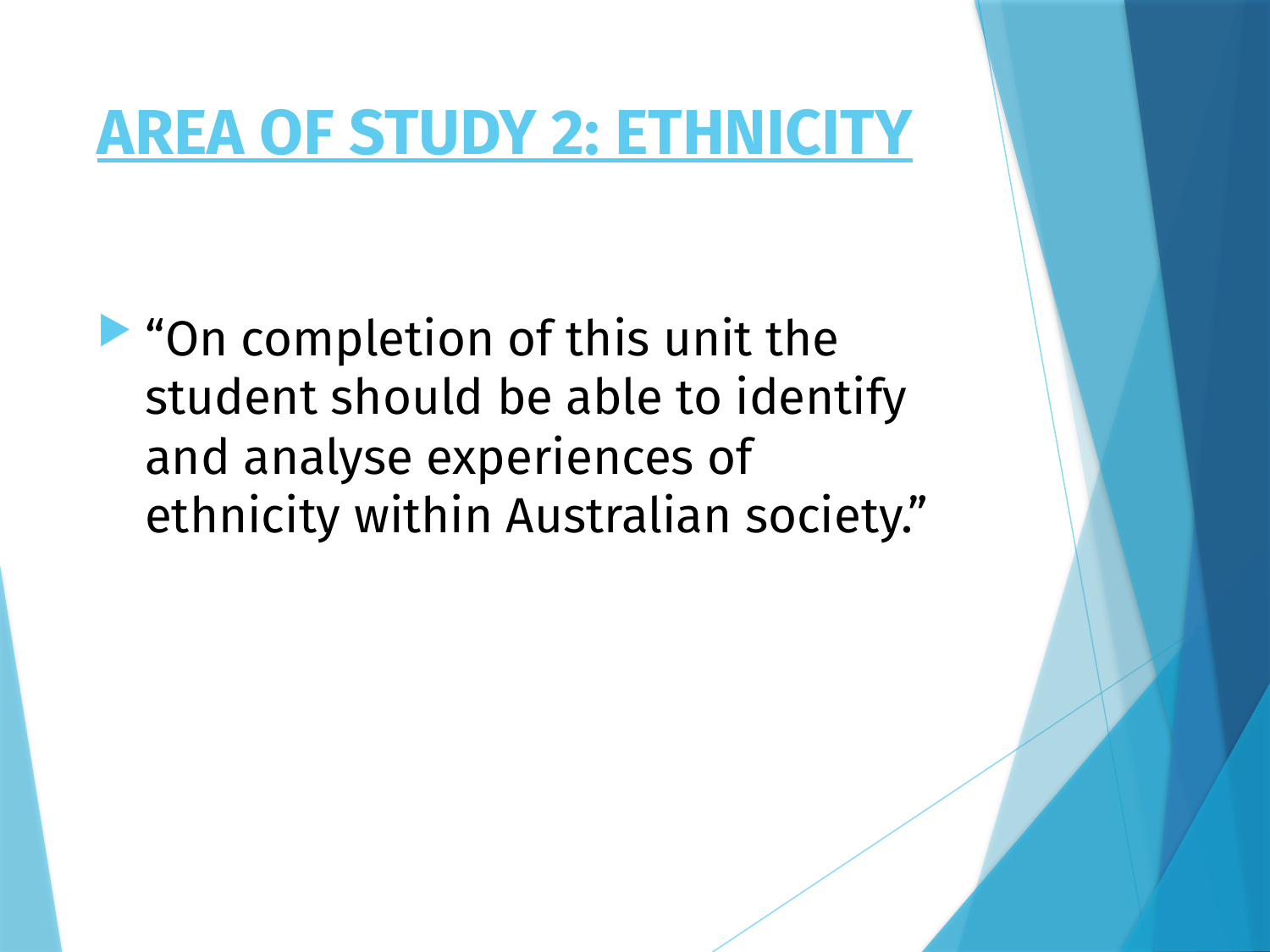

# AREA OF STUDY 2: ETHNICITY
“On completion of this unit the student should be able to identify and analyse experiences of ethnicity within Australian society.”